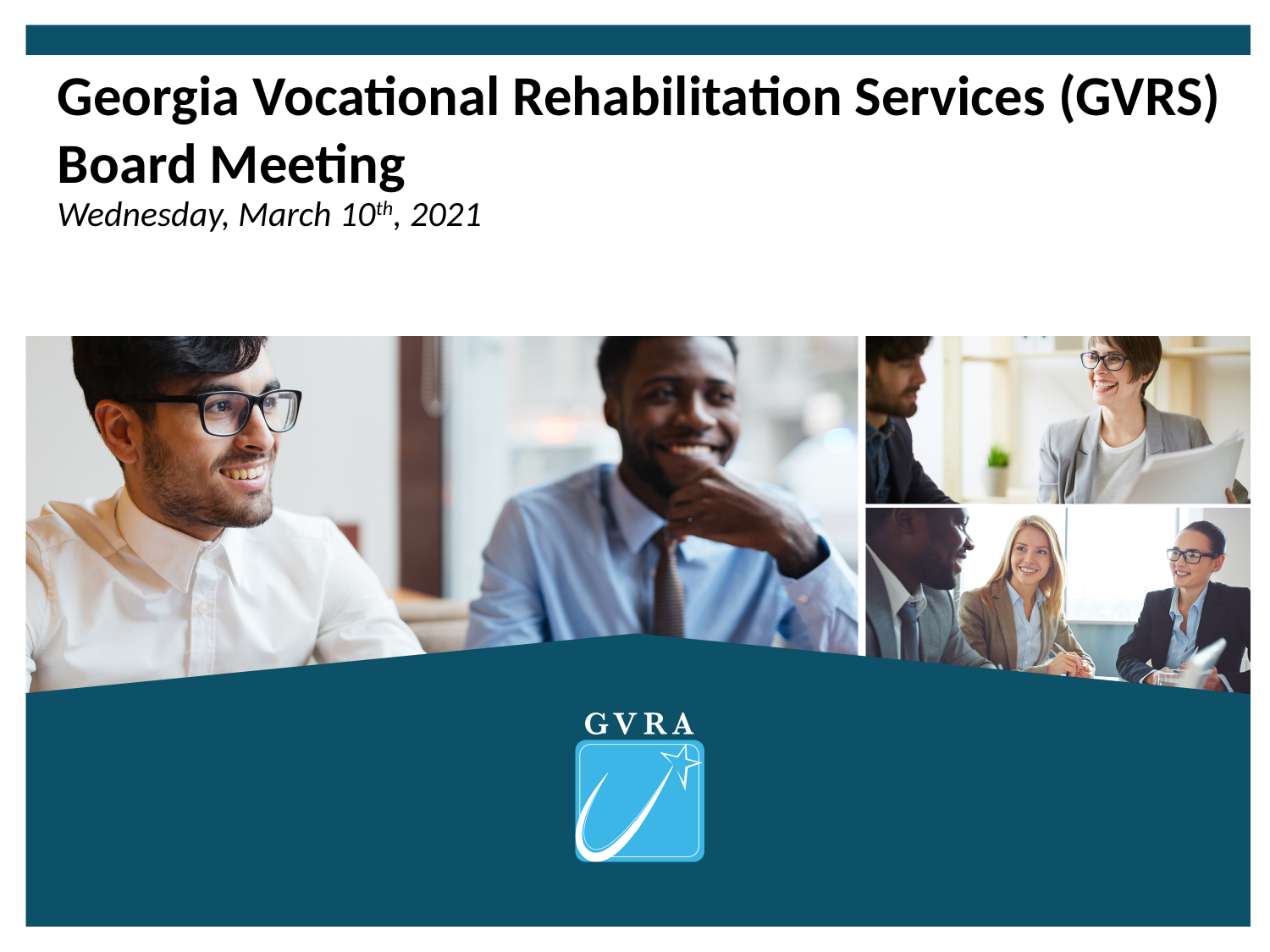

Georgia Vocational Rehabilitation Services (GVRS) Board Meeting
Wednesday, March 10th, 2021